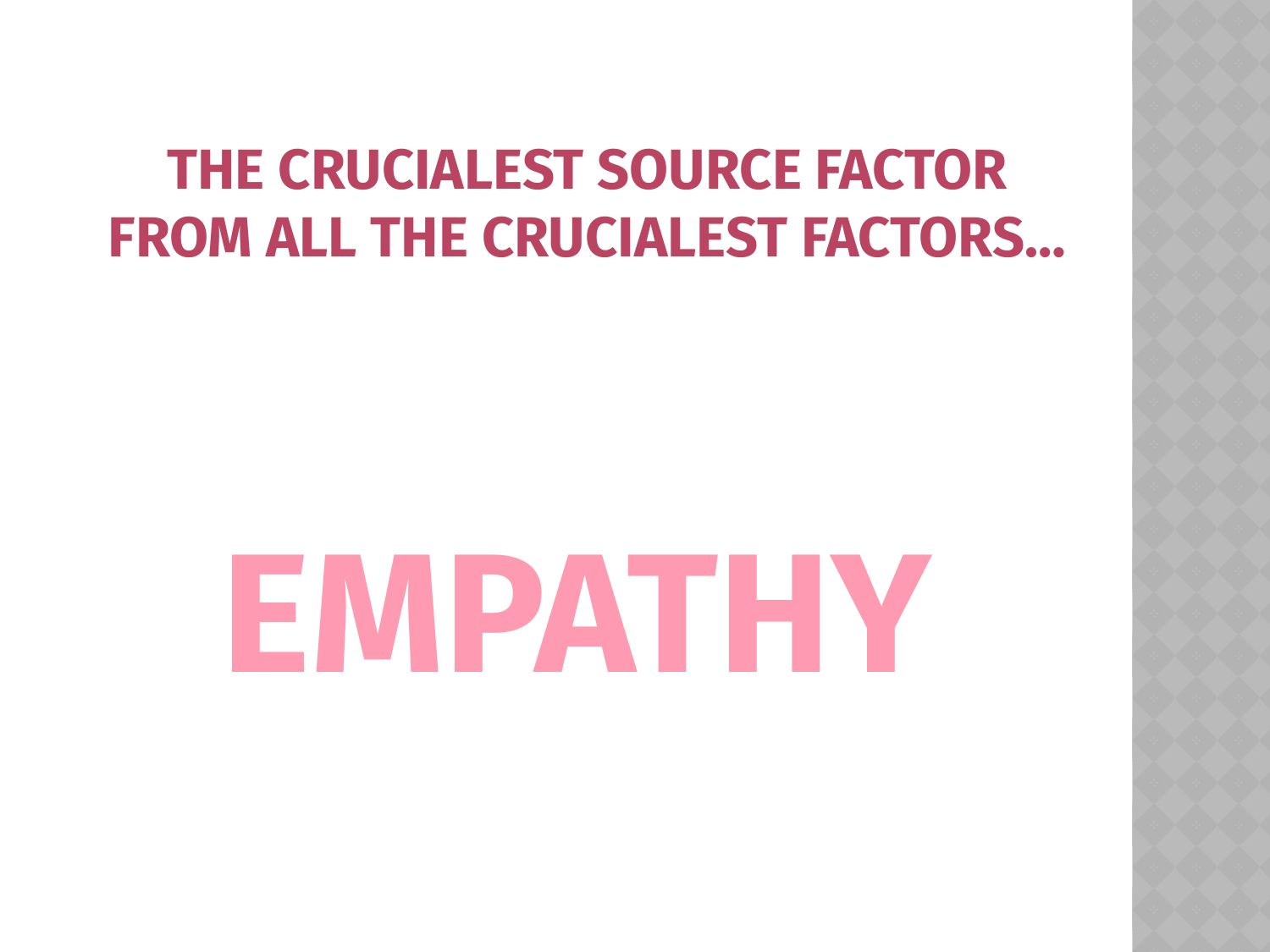

The crucialest source factor from all the crucialest factors…
EMPATHY